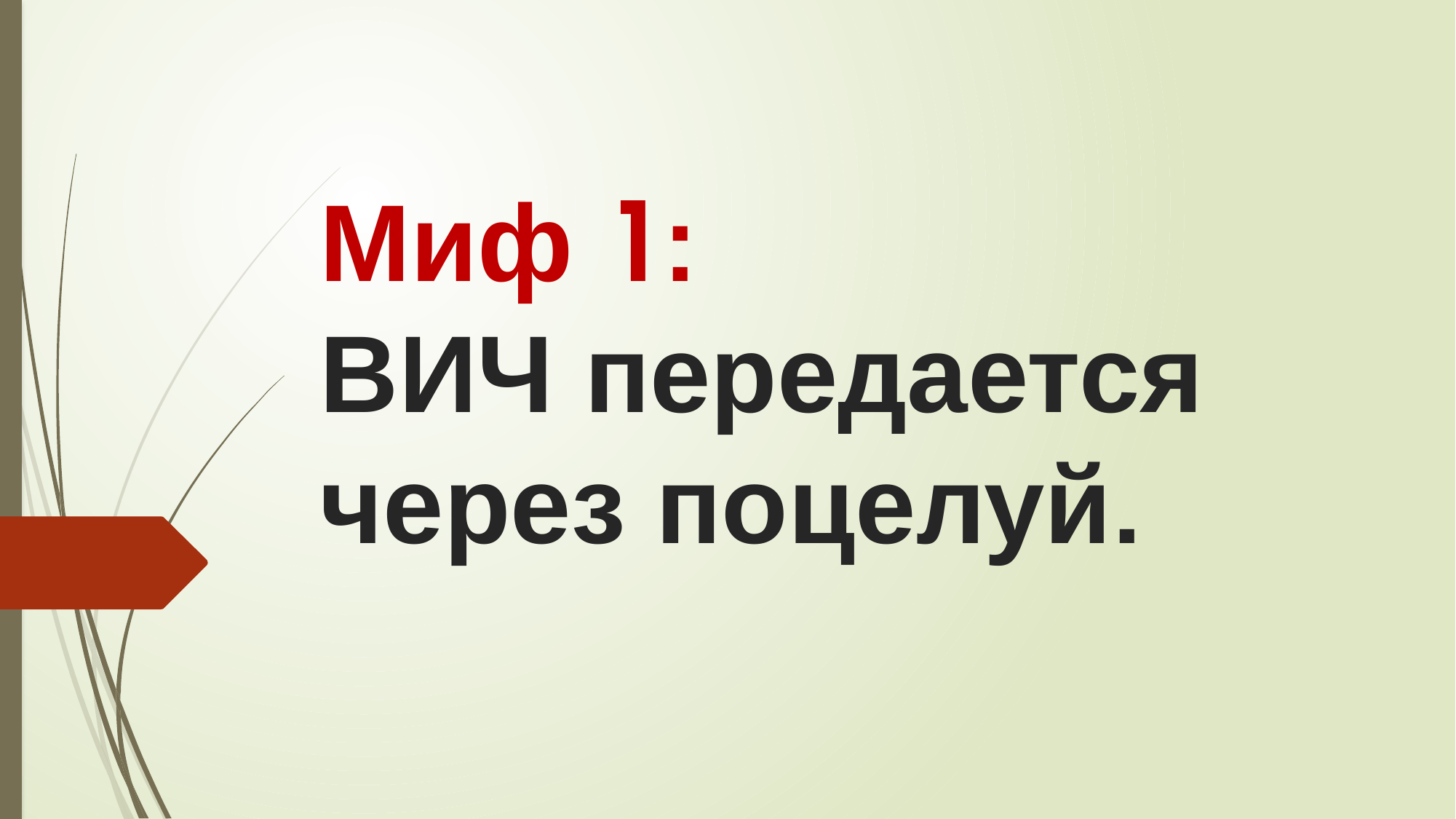

# Миф 1: ВИЧ передается через поцелуй.